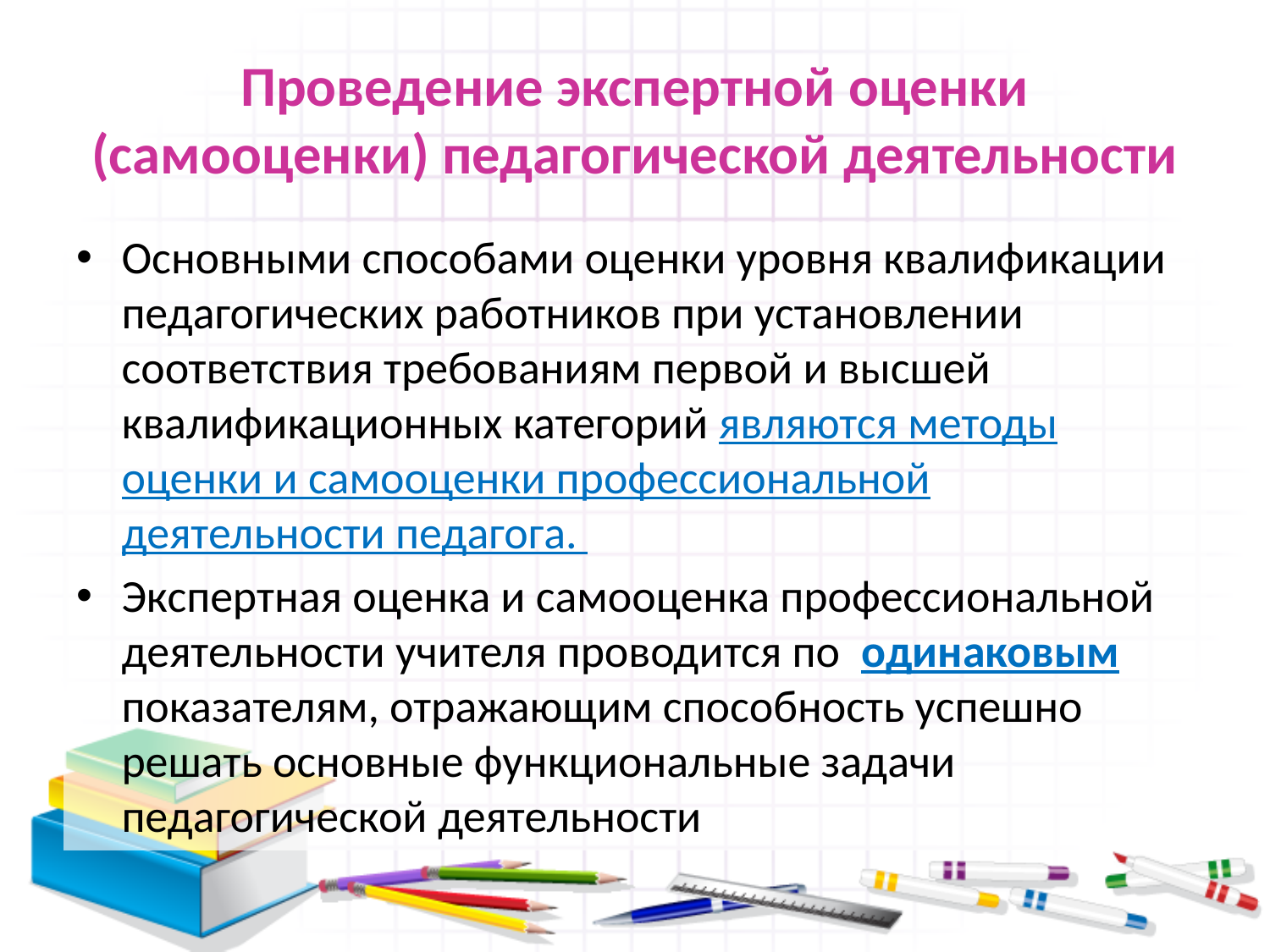

# Проведение экспертной оценки (самооценки) педагогической деятельности
Основными способами оценки уровня квалификации педагогических работников при установлении соответствия требованиям первой и высшей квалификационных категорий являются методы оценки и самооценки профессиональной деятельности педагога.
Экспертная оценка и самооценка профессиональной деятельности учителя проводится по  одинаковым показателям, отражающим способность успешно решать основные функциональные задачи педагогической деятельности